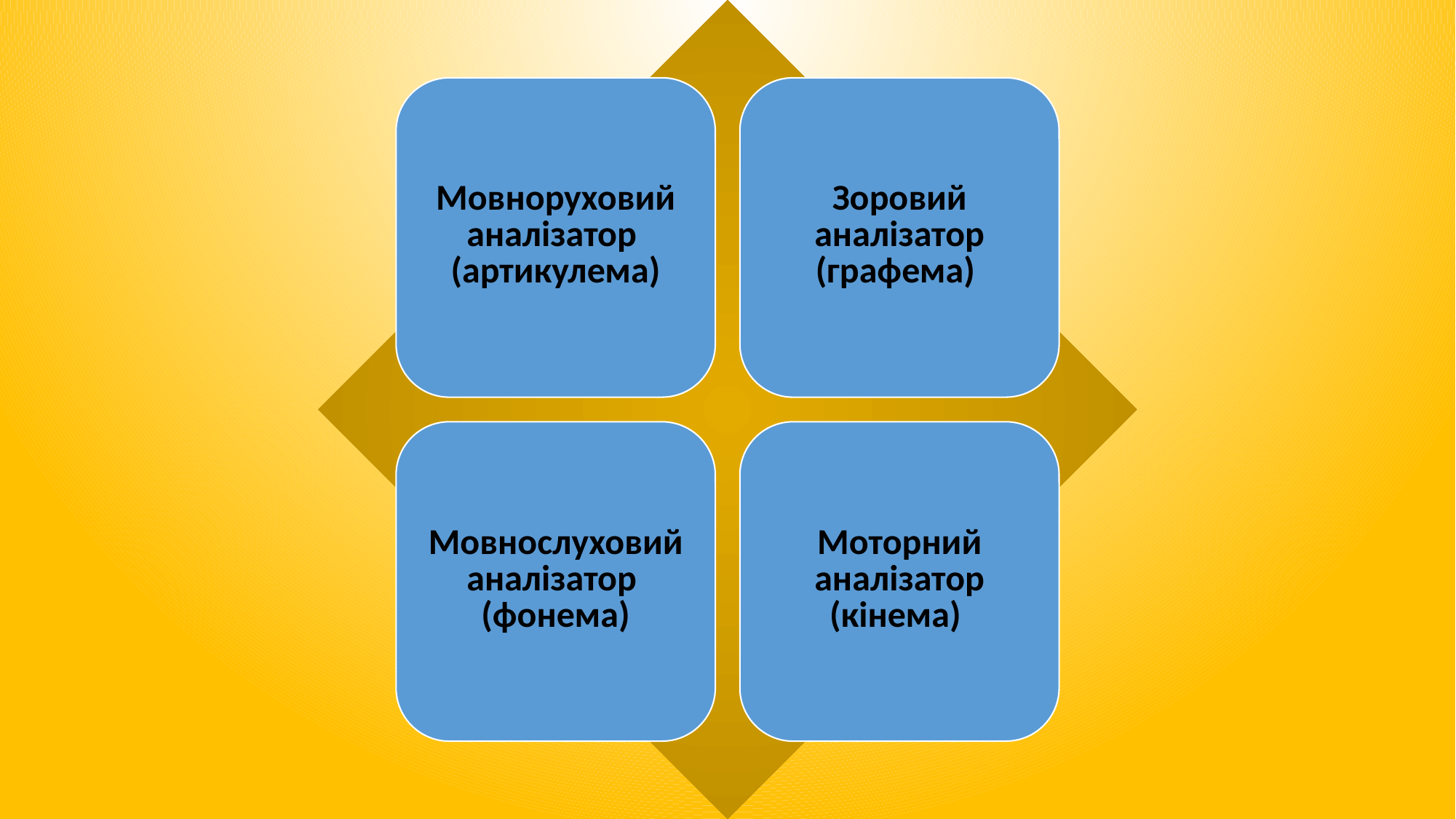

Мовноруховий аналізатор
(артикулема)
Зоровий аналізатор
(графема)
Мовнослуховий аналізатор
(фонема)
Моторний аналізатор
(кінема)